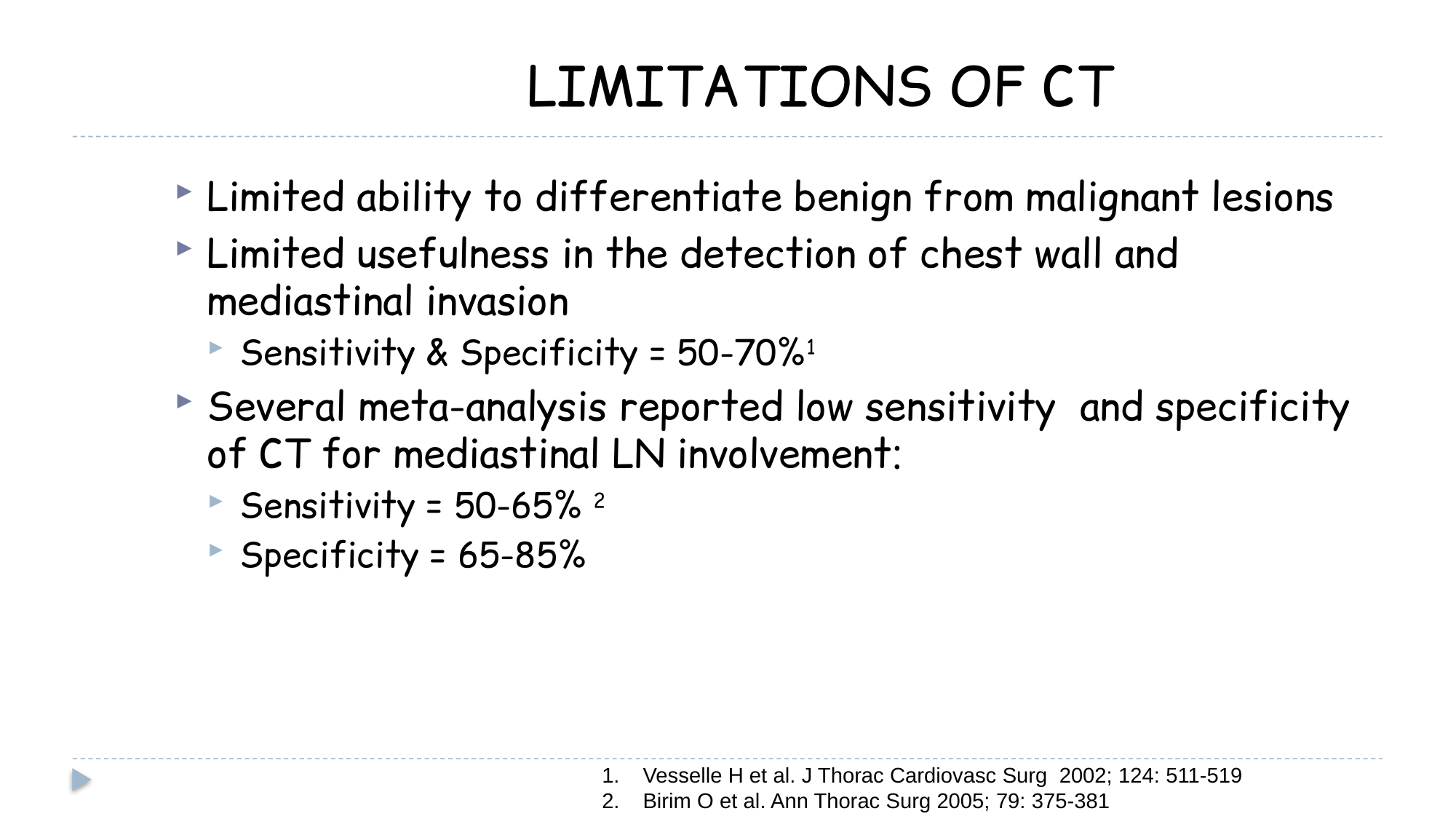

# LIMITATIONS OF CT
Limited ability to differentiate benign from malignant lesions
Limited usefulness in the detection of chest wall and mediastinal invasion
Sensitivity & Specificity = 50-70%1
Several meta-analysis reported low sensitivity  and specificity of CT for mediastinal LN involvement:
Sensitivity = 50-65% 2
Specificity = 65-85%
Vesselle H et al. J Thorac Cardiovasc Surg  2002; 124: 511-519
Birim O et al. Ann Thorac Surg 2005; 79: 375-381